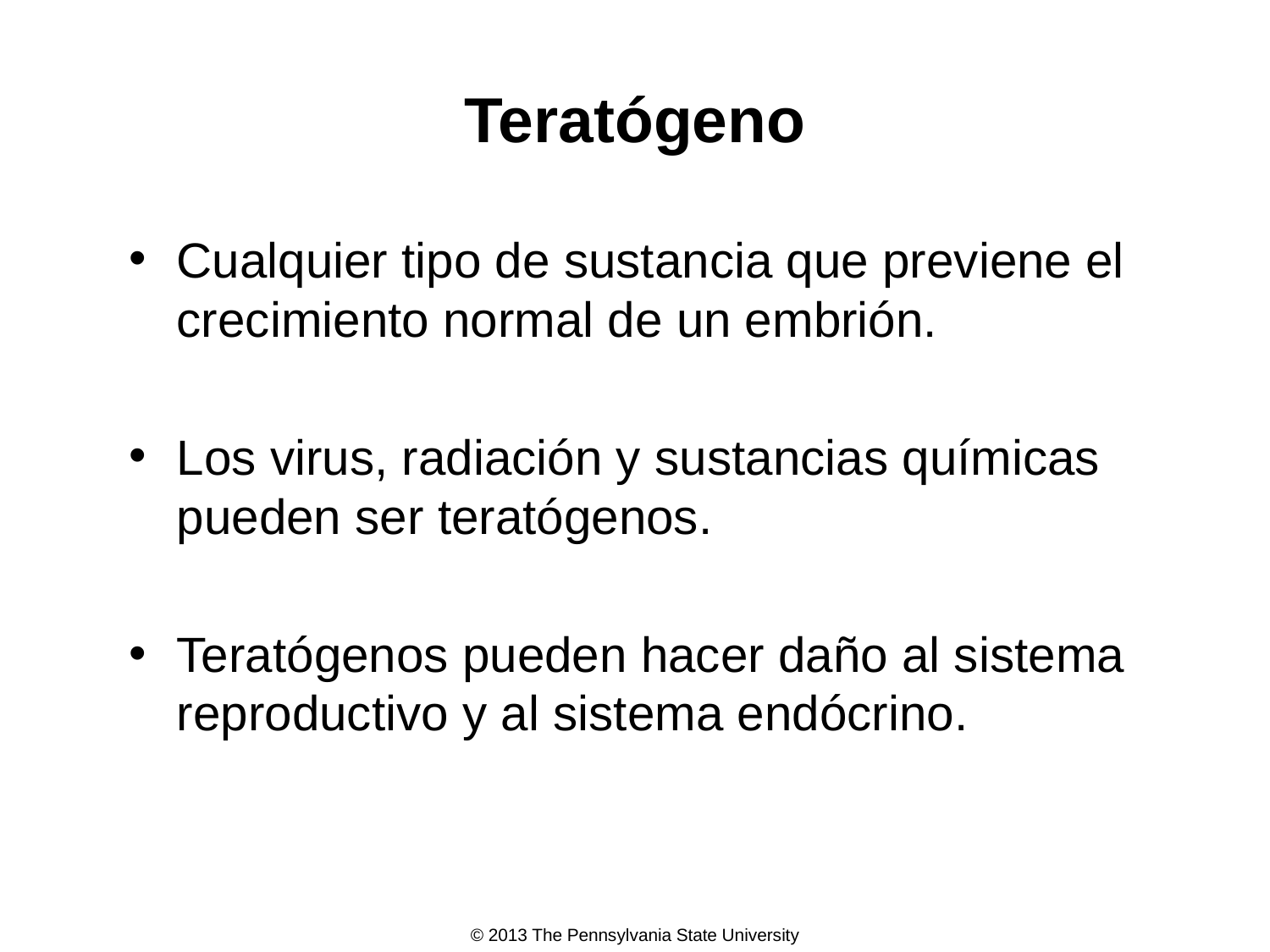

# Teratógeno
Cualquier tipo de sustancia que previene el crecimiento normal de un embrión.

Los virus, radiación y sustancias químicas pueden ser teratógenos.

Teratógenos pueden hacer daño al sistema reproductivo y al sistema endócrino.